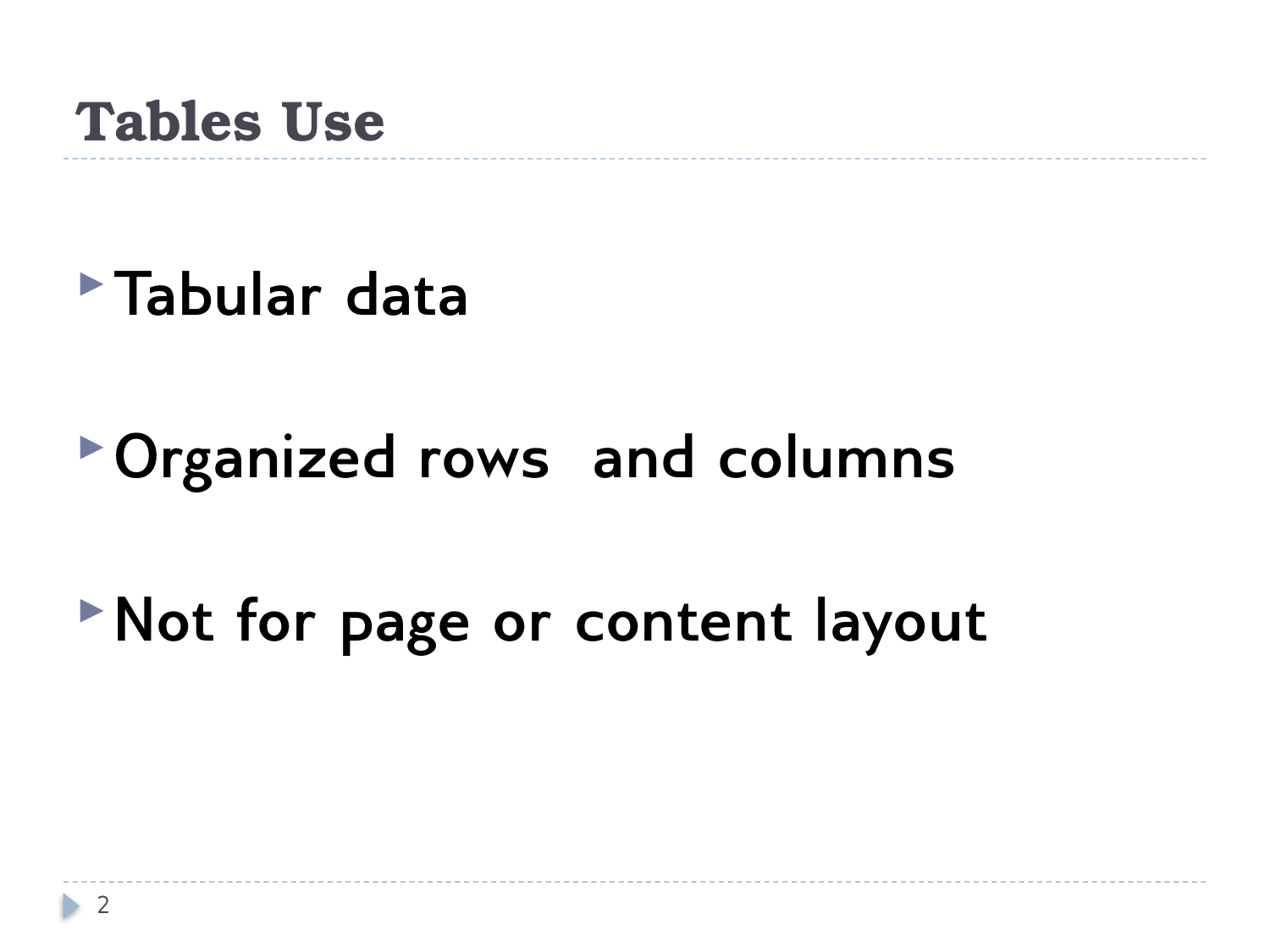

# Tables Use
Tabular data
Organized rows  and columns
Not for page or content layout
2